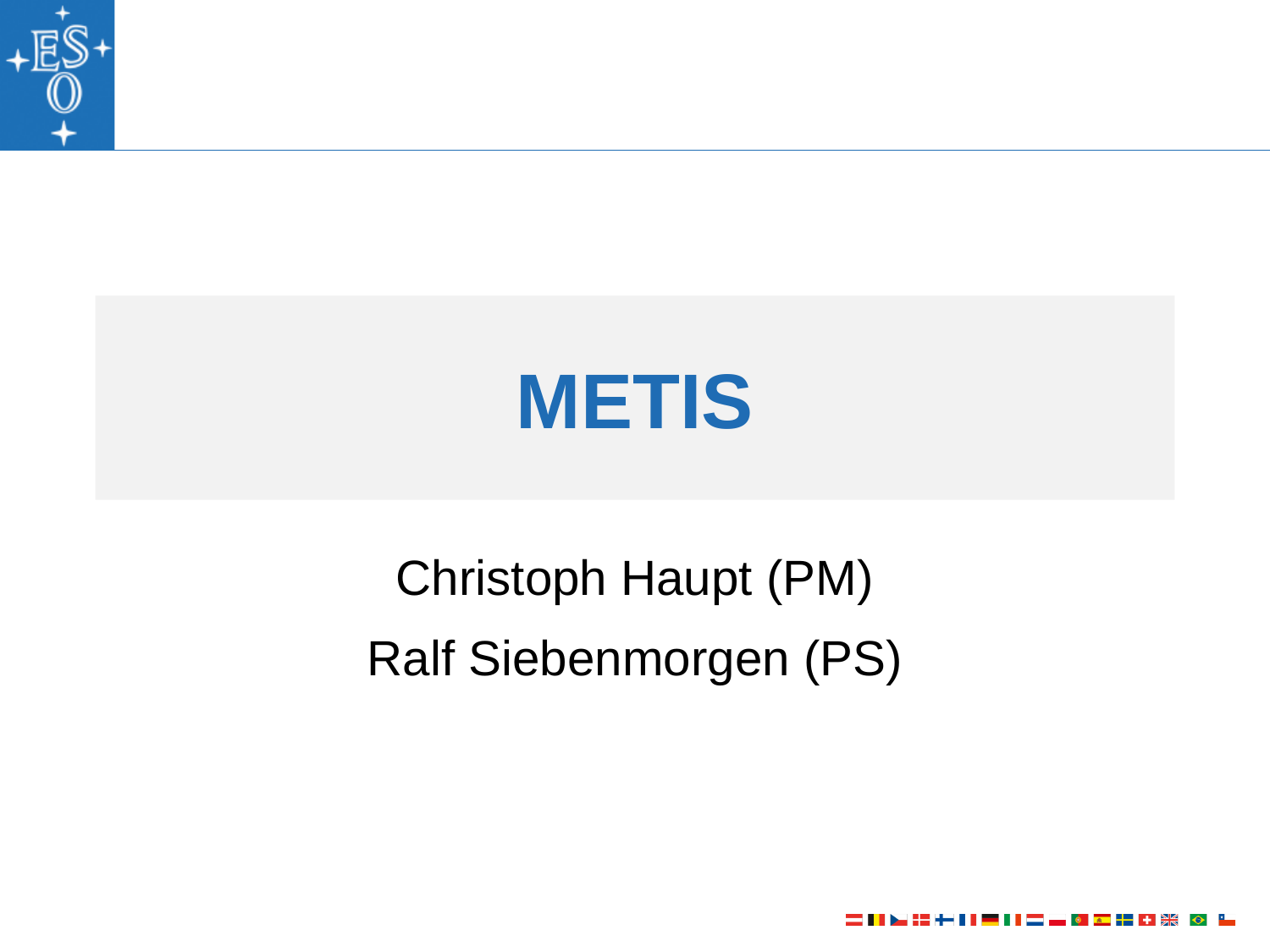

# METIS
Christoph Haupt (PM)
Ralf Siebenmorgen (PS)